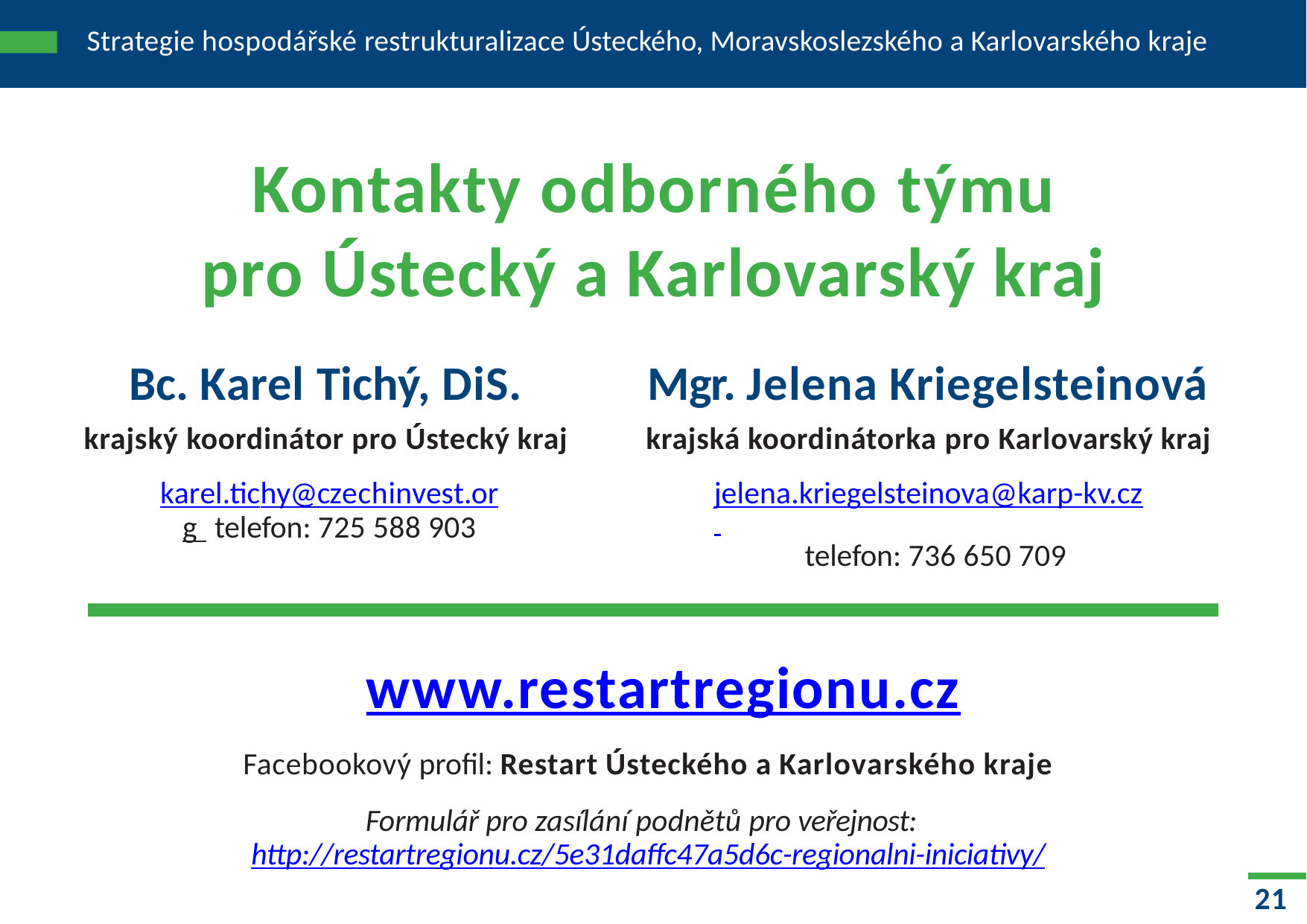

Strategie hospodářské restrukturalizace Ústeckého, Moravskoslezského a Karlovarského kraje

# Kontakty odborného týmu  pro Ústecký a Karlovarský kraj
Bc. Karel Tichý, DiS.
krajský koordinátor pro Ústecký kraj
karel.tichy@czechinvest.org  telefon: 725 588 903
Mgr. Jelena Kriegelsteinová
krajská koordinátorka pro Karlovarský kraj
jelena.kriegelsteinova@karp-kv.cz  telefon: 736 650 709

www.restartregionu.cz
Facebookový profil: Restart Ústeckého a Karlovarského kraje
Formulář pro zasílání podnětů pro veřejnost:  http://restartregionu.cz/5e31daffc47a5d6c-regionalni-iniciativy/
21